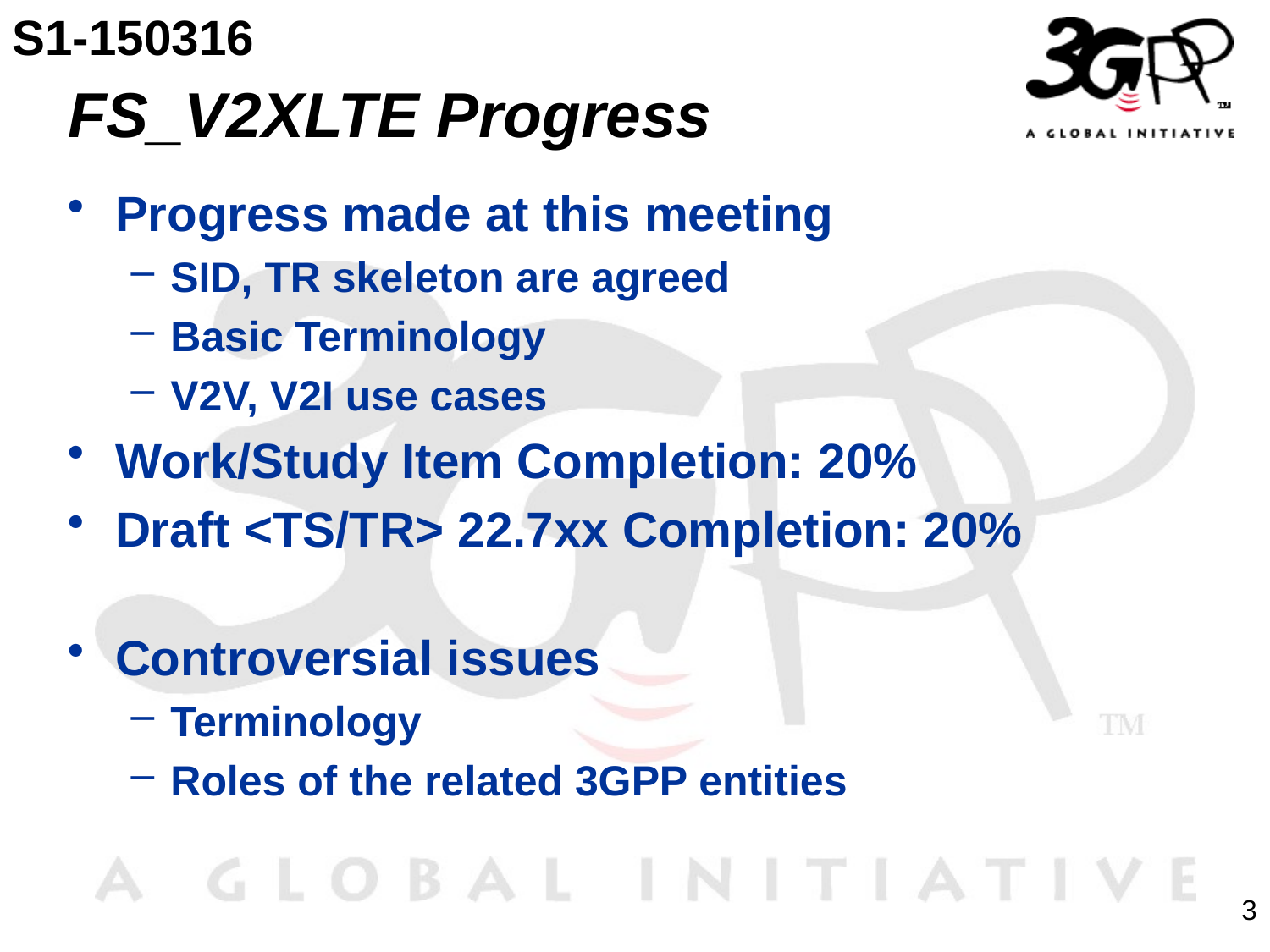

S1-150316
# FS_V2XLTE Progress
Progress made at this meeting
SID, TR skeleton are agreed
Basic Terminology
V2V, V2I use cases
Work/Study Item Completion: 20%
Draft <TS/TR> 22.7xx Completion: 20%

Controversial issues
Terminology
Roles of the related 3GPP entities
3